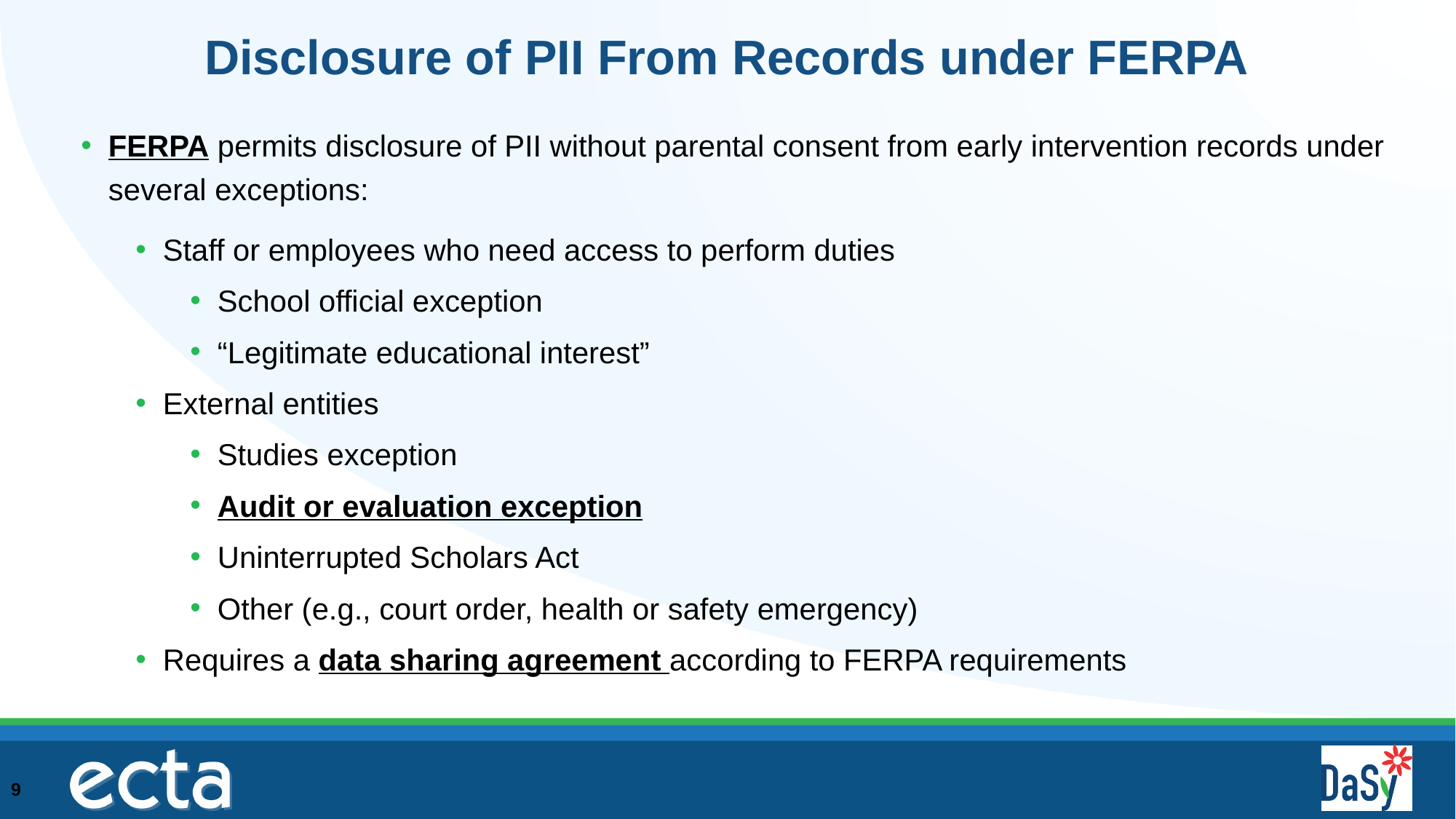

# Disclosure of PII From Records under FERPA
FERPA permits disclosure of PII without parental consent from early intervention records under several exceptions:
Staff or employees who need access to perform duties
School official exception
“Legitimate educational interest”
External entities
Studies exception
Audit or evaluation exception
Uninterrupted Scholars Act
Other (e.g., court order, health or safety emergency)
Requires a data sharing agreement according to FERPA requirements
9